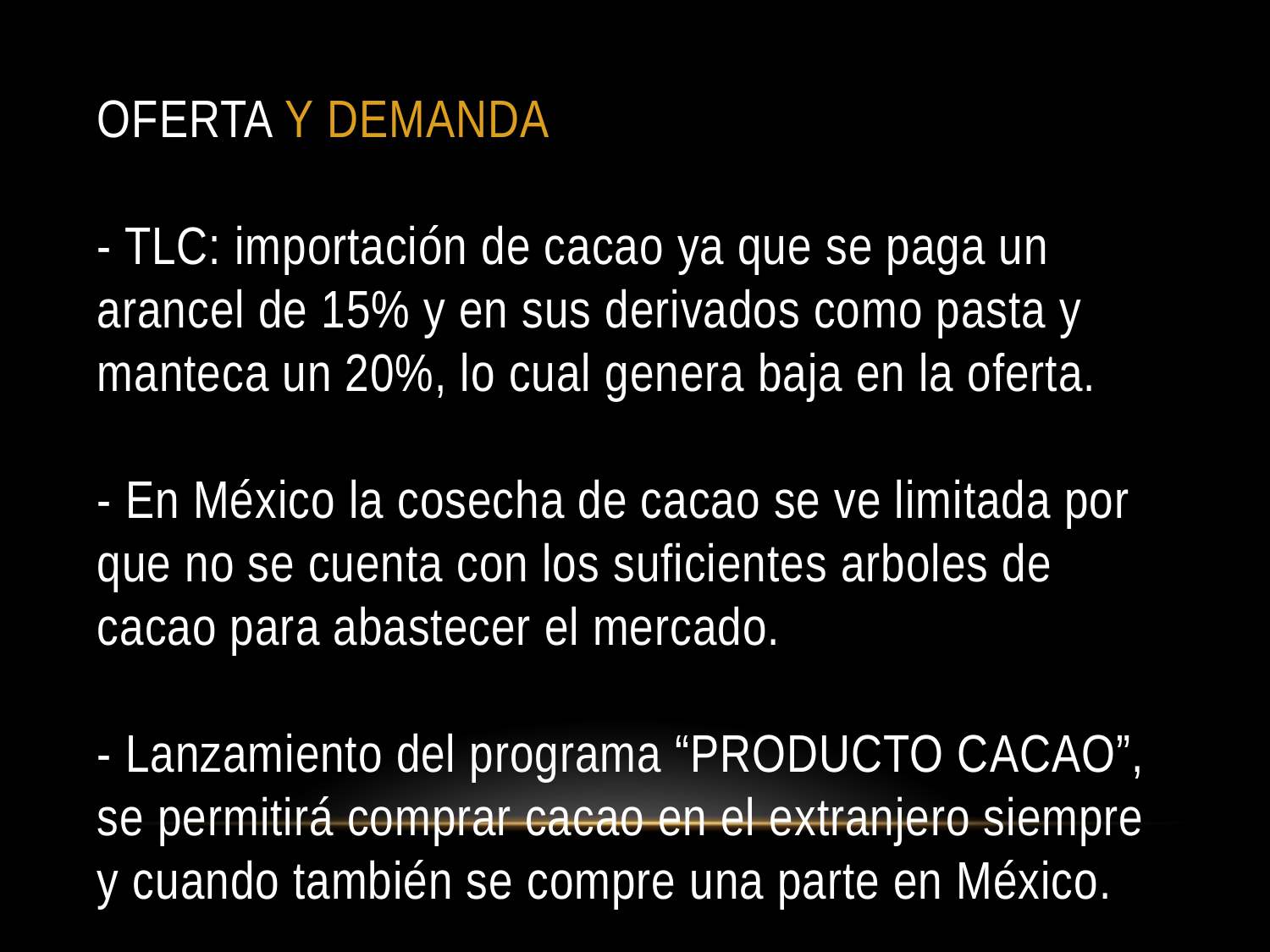

# OFERTA Y DEMANDA - TLC: importación de cacao ya que se paga un arancel de 15% y en sus derivados como pasta y manteca un 20%, lo cual genera baja en la oferta. - En México la cosecha de cacao se ve limitada por que no se cuenta con los suficientes arboles de cacao para abastecer el mercado. - Lanzamiento del programa “PRODUCTO CACAO”, se permitirá comprar cacao en el extranjero siempre y cuando también se compre una parte en México.